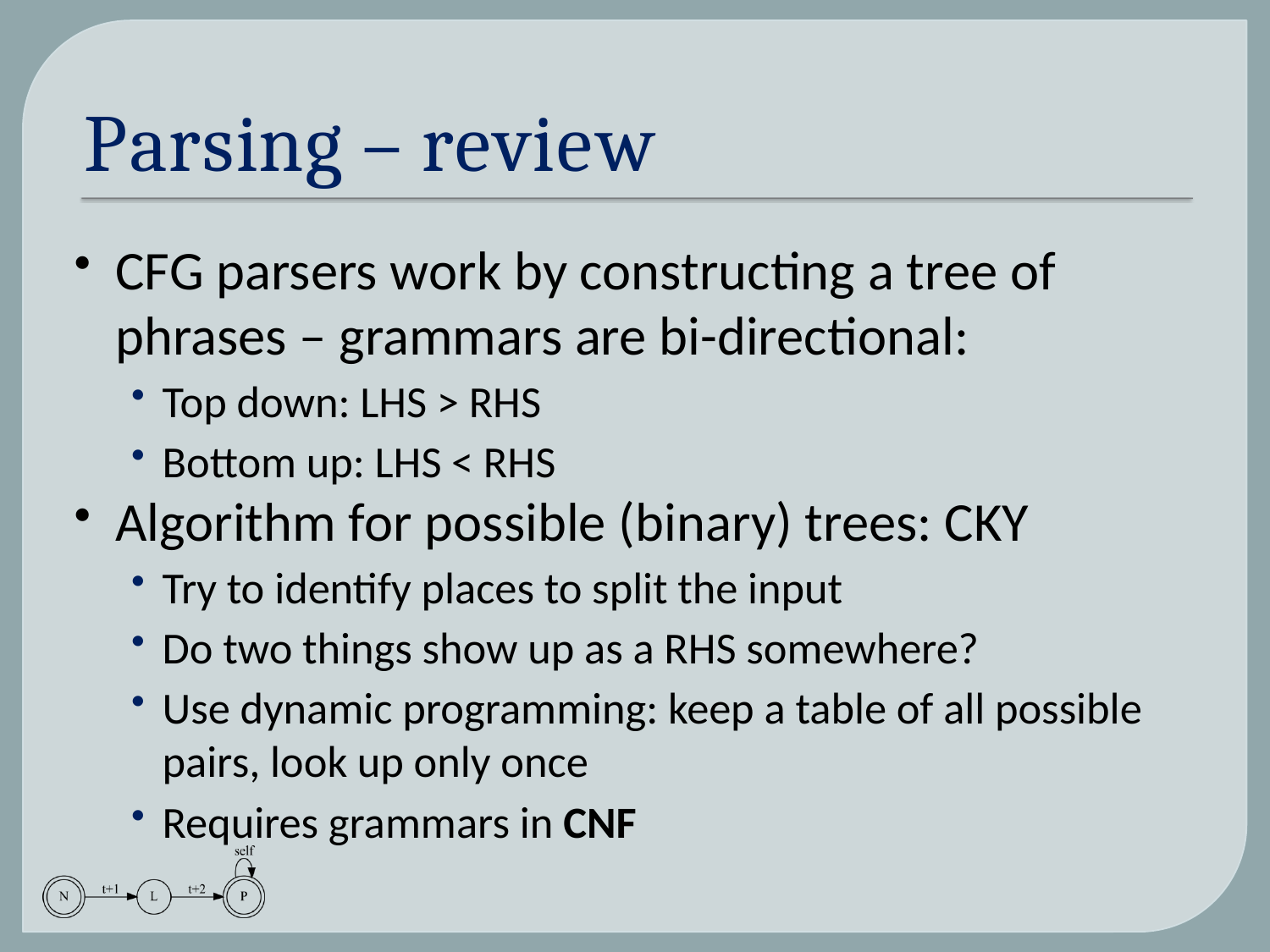

# Parsing – review
CFG parsers work by constructing a tree of phrases – grammars are bi-directional:
Top down: LHS > RHS
Bottom up: LHS < RHS
Algorithm for possible (binary) trees: CKY
Try to identify places to split the input
Do two things show up as a RHS somewhere?
Use dynamic programming: keep a table of all possible pairs, look up only once
Requires grammars in CNF